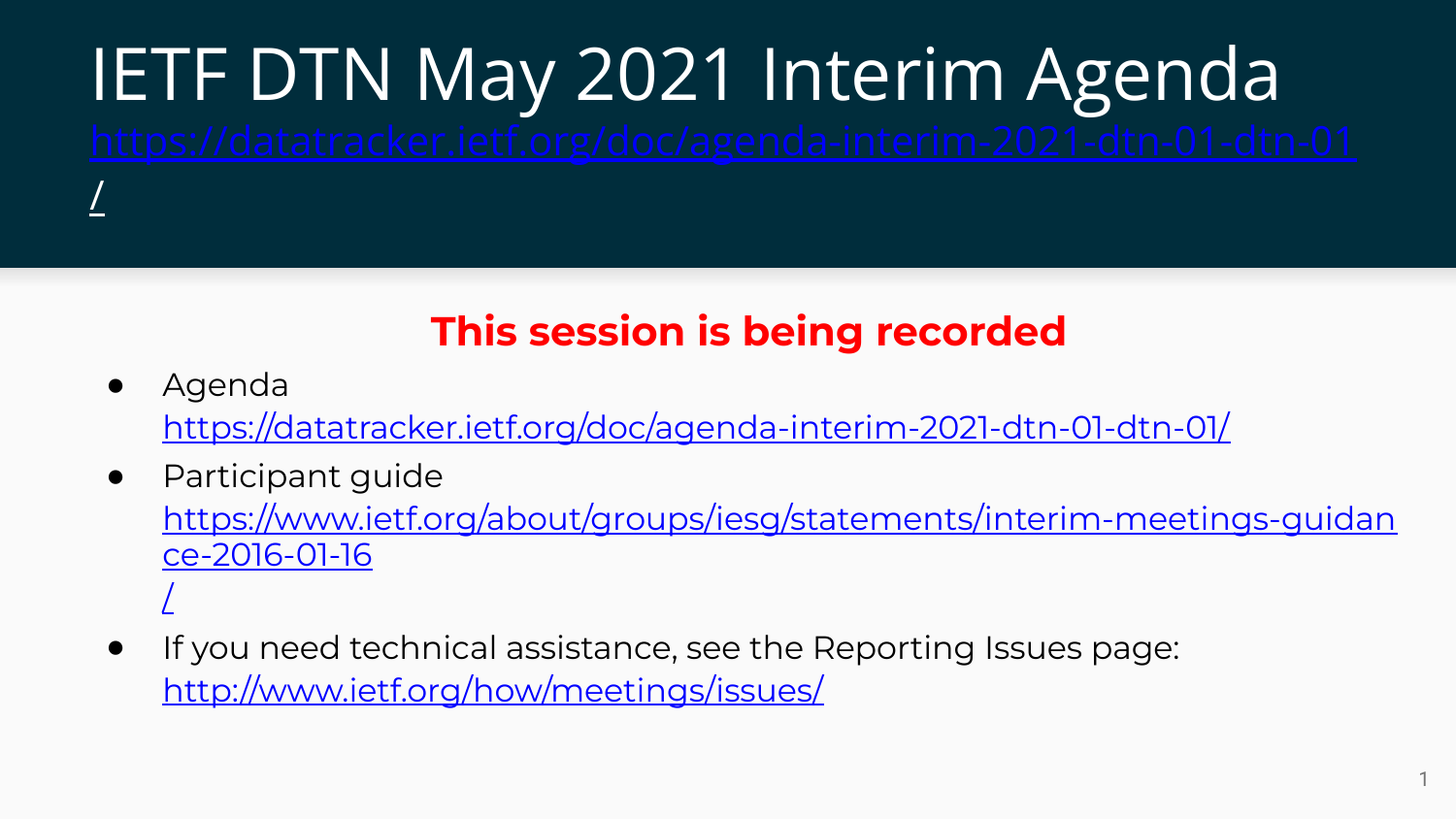

# IETF DTN May 2021 Interim Agenda
https://datatracker.ietf.org/doc/agenda-interim-2021-dtn-01-dtn-01/
This session is being recorded
Agenda
https://datatracker.ietf.org/doc/agenda-interim-2021-dtn-01-dtn-01/
Participant guide
https://www.ietf.org/about/groups/iesg/statements/interim-meetings-guidance-2016-01-16/
If you need technical assistance, see the Reporting Issues page:
http://www.ietf.org/how/meetings/issues/
1